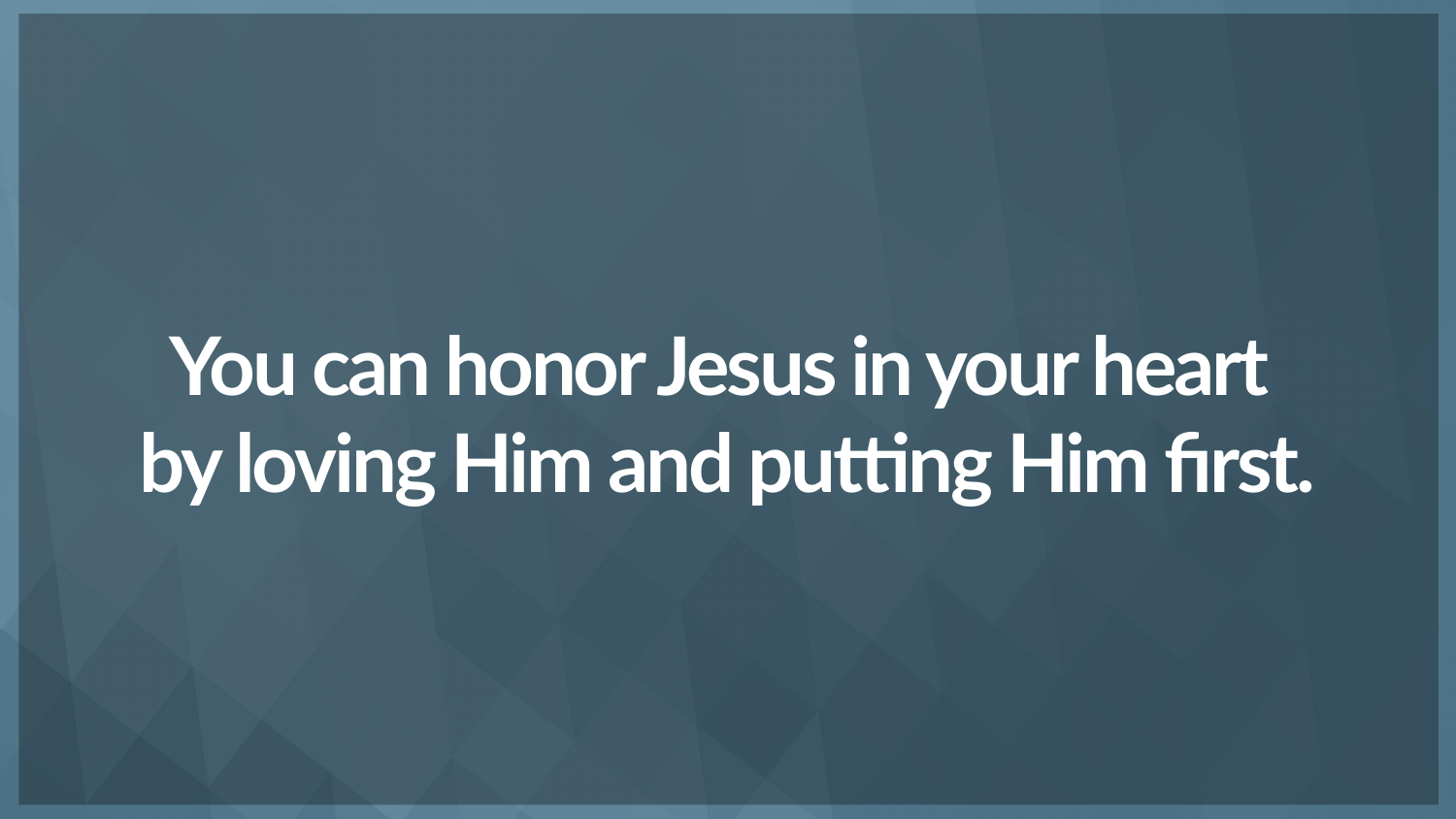

# You can honor Jesus in your heart by loving Him and putting Him first.